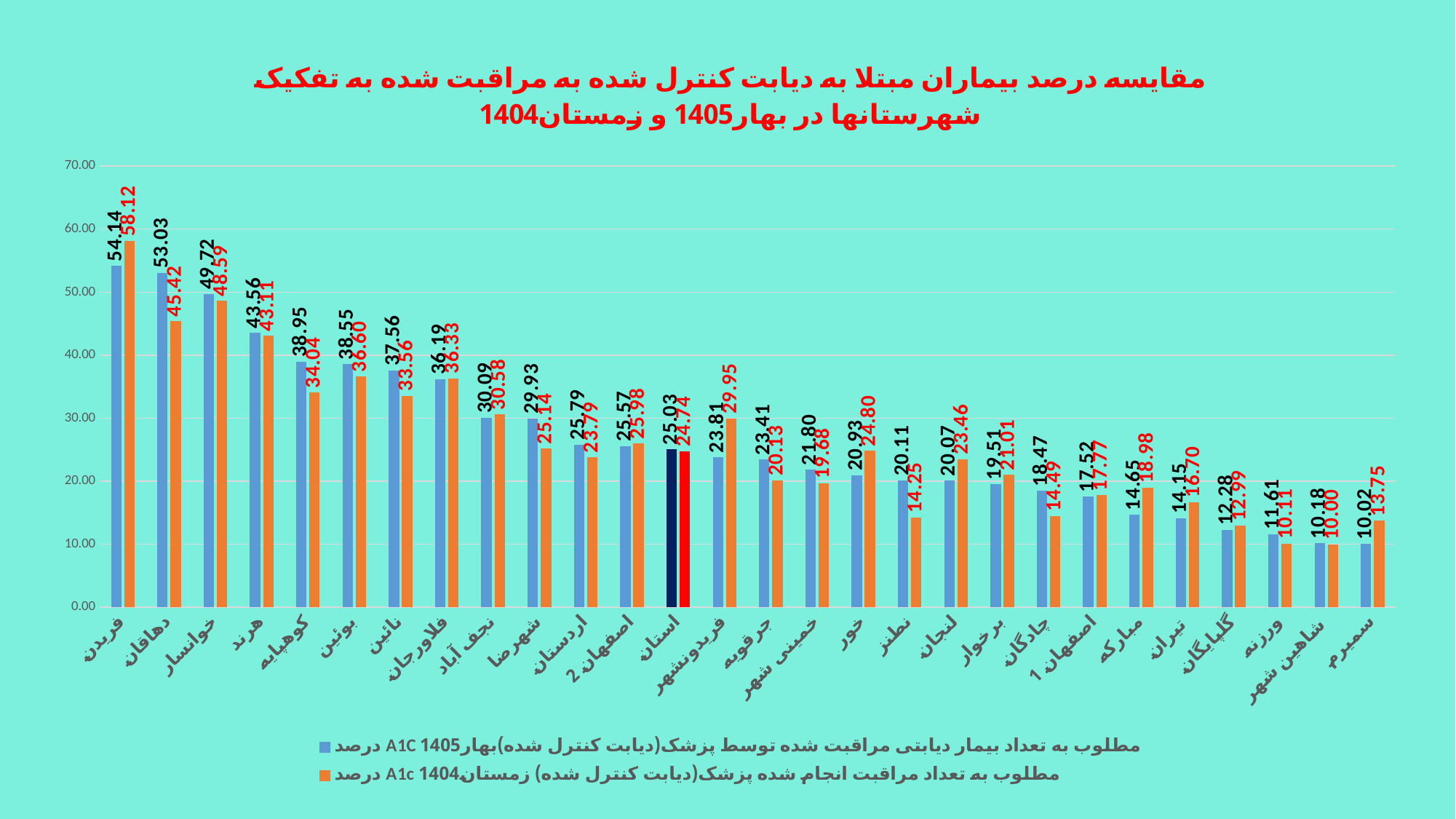

### Chart: مقایسه درصد بیماران مبتلا به دیابت کنترل شده به مراقبت شده به تفکیک شهرستانها در بهار1405 و زمستان1404

| Category | درصد A1C مطلوب به تعداد بیمار دیابتی مراقبت شده توسط پزشک(دیابت کنترل شده)بهار1405 | درصد A1c مطلوب به تعداد مراقبت انجام شده پزشک(دیابت کنترل شده) زمستان1404  |
|---|---|---|
| فریدن | 54.141414141414145 | 58.12274368231047 |
| دهاقان | 53.03030303030303 | 45.417095777548916 |
| خوانسار | 49.71910112359551 | 48.59392575928009 |
| هرند | 43.56223175965665 | 43.110236220472444 |
| کوهپایه | 38.95216400911162 | 34.036144578313255 |
| بوئین | 38.55421686746988 | 36.596385542168676 |
| نائین | 37.55980861244019 | 33.55817875210793 |
| فلاورجان | 36.19436070225217 | 36.3302002451982 |
| نجف آباد | 30.08750280457707 | 30.582397492817968 |
| شهرضا | 29.93370729219786 | 25.142857142857146 |
| اردستان | 25.789473684210527 | 23.79141770776752 |
| اصفهان 2 | 25.569299971886423 | 25.98450102799304 |
| استان | 25.02812240173462 | 24.73950524737631 |
| فریدونشهر | 23.809523809523807 | 29.951690821256037 |
| جرقویه | 23.414634146341466 | 20.127388535031848 |
| خمینی شهر | 21.80433779418551 | 19.677598665925515 |
| خور | 20.930232558139537 | 24.80127186009539 |
| نطنز | 20.10796221322537 | 14.251207729468598 |
| لنجان | 20.0715859030837 | 23.455272056563174 |
| برخوار | 19.505600617999228 | 21.00877192982456 |
| چادگان | 18.466898954703833 | 14.485981308411214 |
| اصفهان 1 | 17.519615880079634 | 17.76930159147705 |
| مبارکه | 14.645669291338583 | 18.982118294360383 |
| تیران  | 14.149305555555555 | 16.701461377870565 |
| گلپایگان | 12.27604512276045 | 12.985938792390407 |
| ورزنه | 11.613876319758672 | 10.112359550561797 |
| شاهین شهر  | 10.179455445544553 | 9.996622762580209 |
| سمیرم | 10.0177304964539 | 13.746369796708615 |